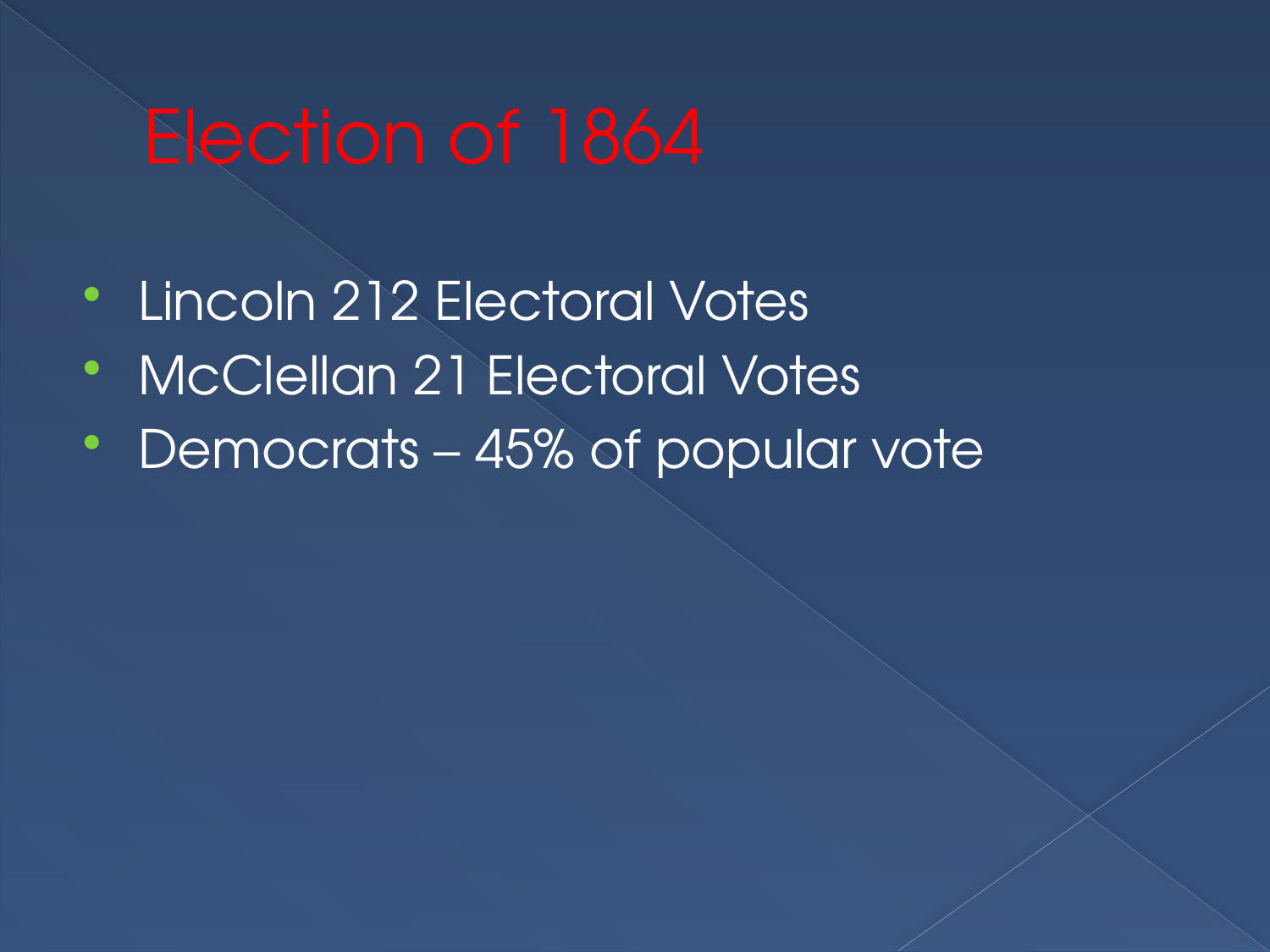

# Election of 1864
Lincoln 212 Electoral Votes
McClellan 21 Electoral Votes
Democrats – 45% of popular vote